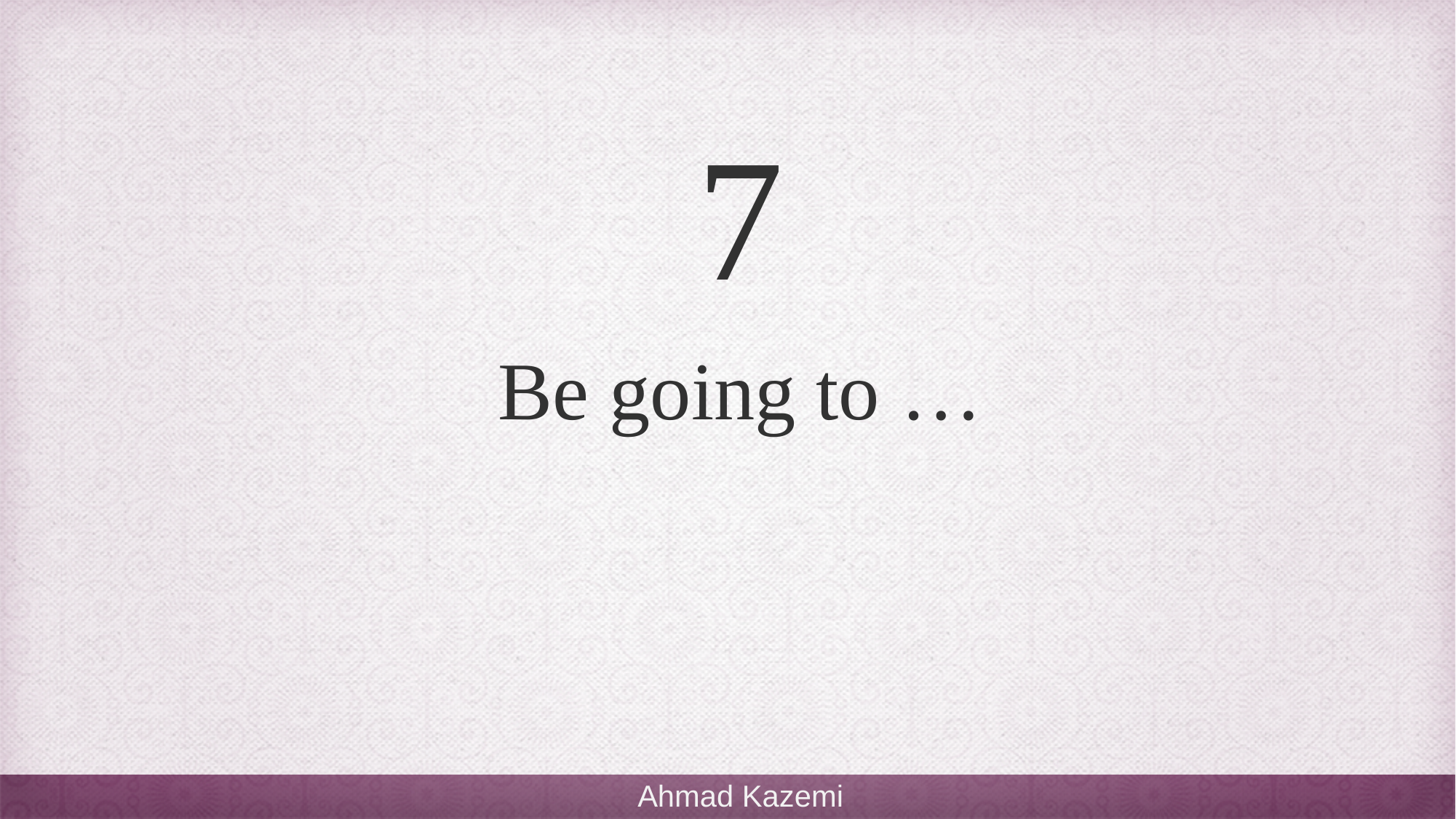

7
Be going to …
Ahmad Kazemi